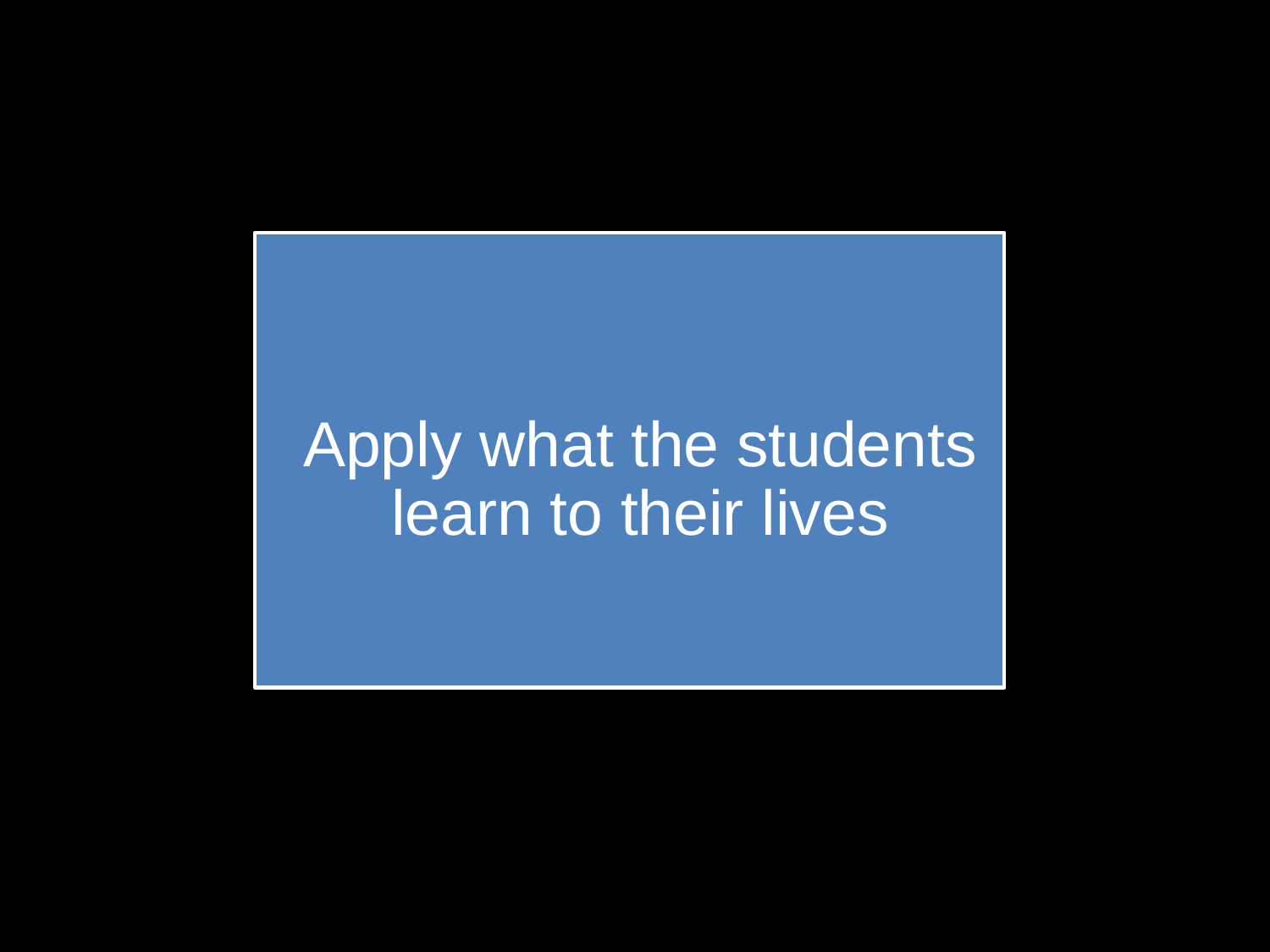

Apply what the students learn to their lives